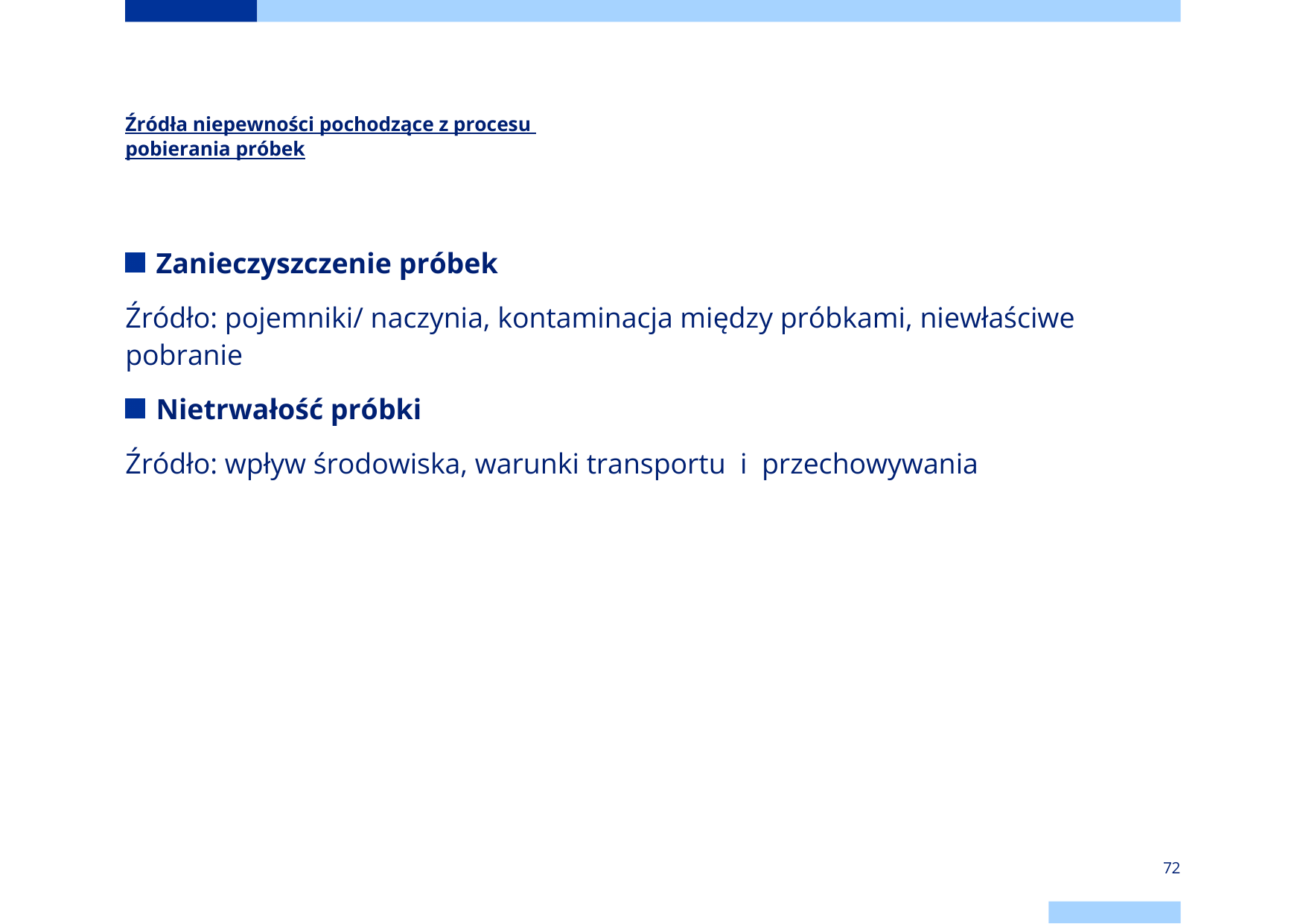

# Źródła niepewności pochodzące z procesu pobierania próbek
Zanieczyszczenie próbek
Źródło: pojemniki/ naczynia, kontaminacja między próbkami, niewłaściwe pobranie
Nietrwałość próbki
Źródło: wpływ środowiska, warunki transportu  i  przechowywania

72